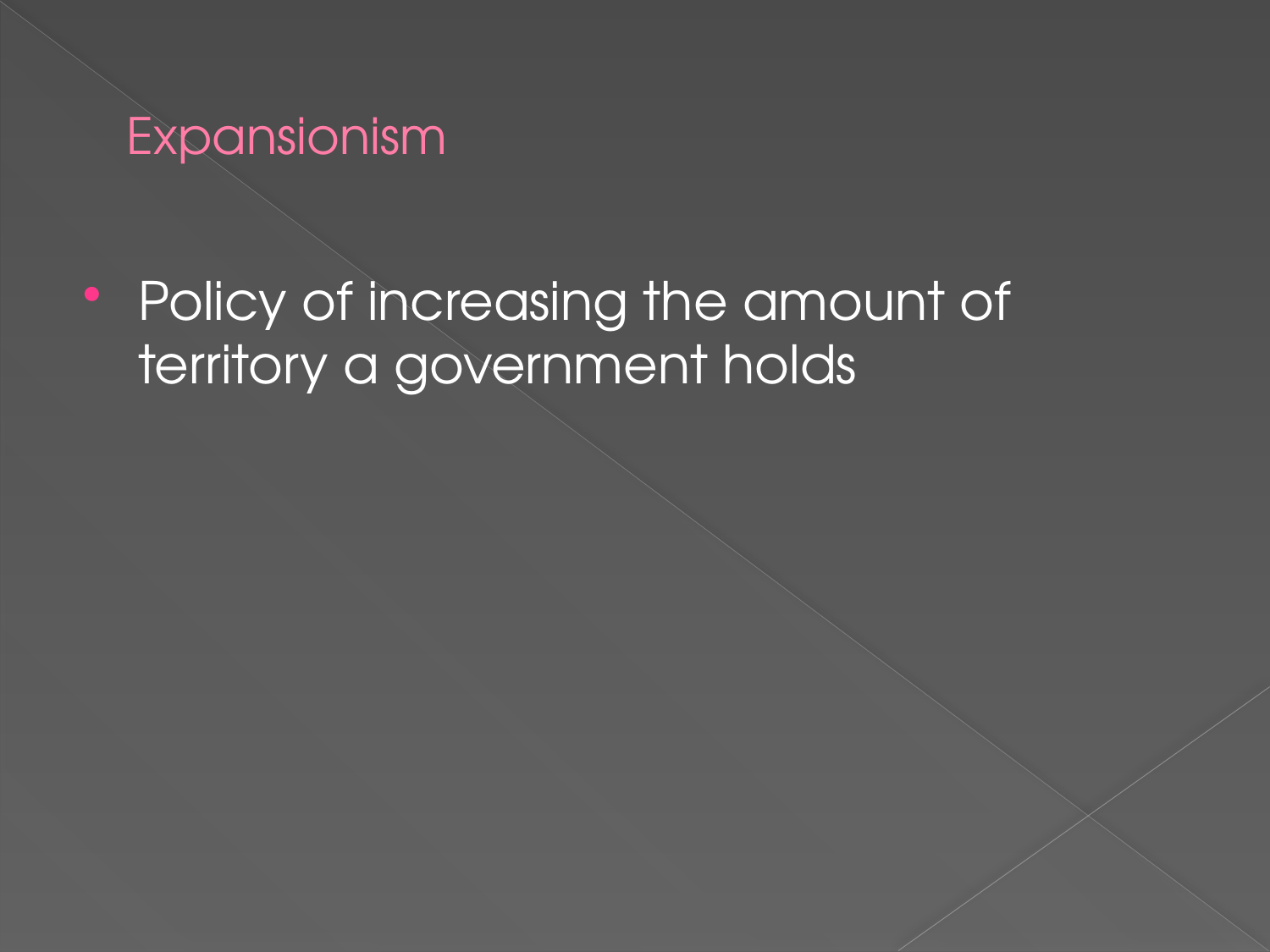

# Expansionism
Policy of increasing the amount of territory a government holds